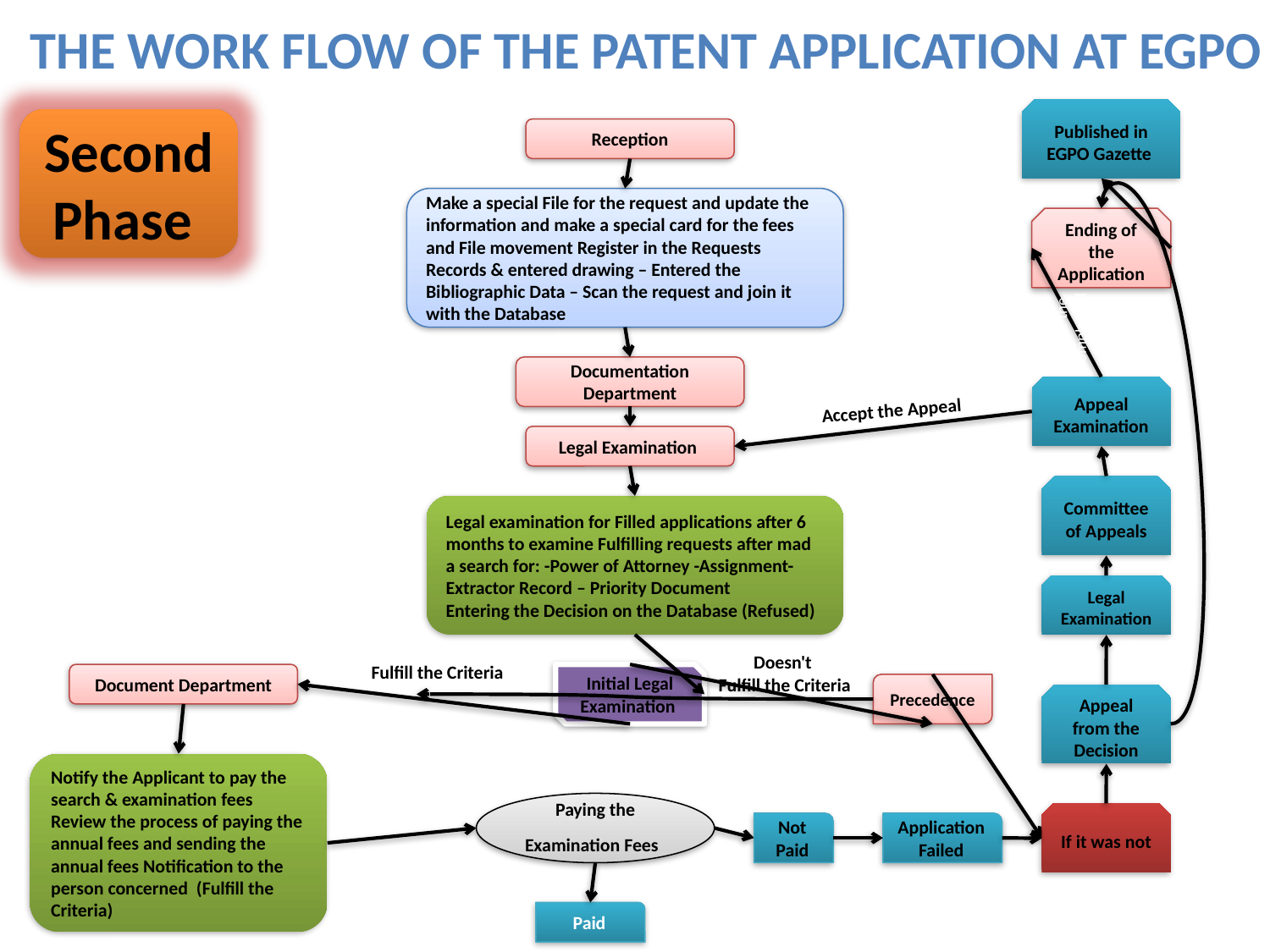

The Work flow of the Patent Application at EGPO
Published in EGPO Gazette
Second Phase
Reception

Make a special File for the request and update the information and make a special card for the fees and File movement Register in the Requests Records & entered drawing – Entered the Bibliographic Data – Scan the request and join it with the Database

Ending of the Application
Refuse the Complained
Documentation Department
Appeal Examination
Accept the Appeal
Legal Examination
Committee of Appeals
Legal examination for Filled applications after 6 months to examine Fulfilling requests after mad a search for: -Power of Attorney -Assignment- Extractor Record – Priority Document
Entering the Decision on the Database (Refused)
Legal Examination
Didn’t
Appeal
Submit the
Appeal
Doesn't
Fulfill the Criteria
Fulfill the Criteria
Document Department
Initial Legal Examination
Precedence
Appeal from the Decision
Notify the Applicant to pay the search & examination fees
Review the process of paying the annual fees and sending the annual fees Notification to the person concerned  (Fulfill the Criteria)
Paying the Examination Fees
If it was not
Not Paid
Application Failed
Paid